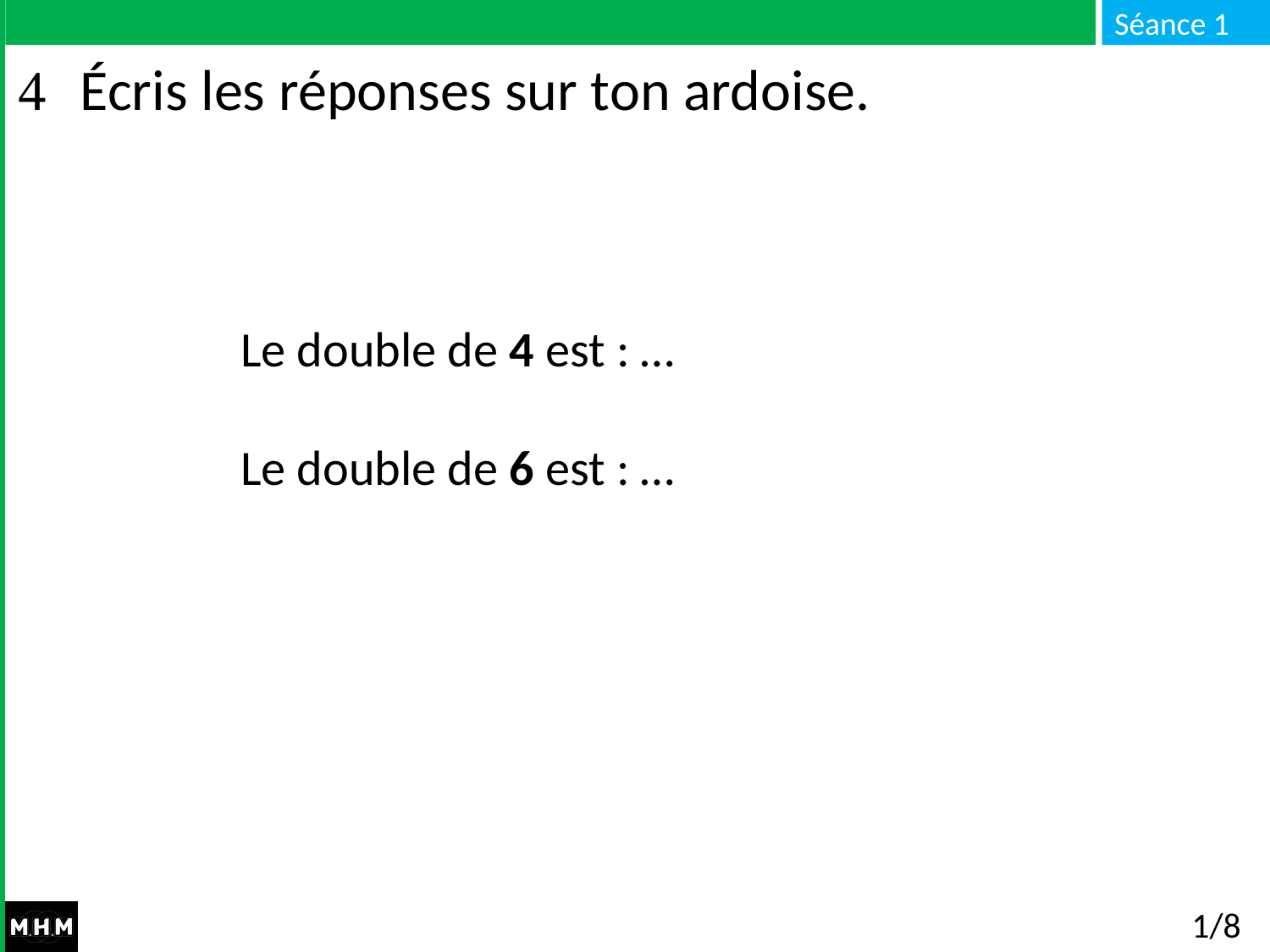

# Écris les réponses sur ton ardoise.
Le double de 4 est : …
Le double de 6 est : …

1/8